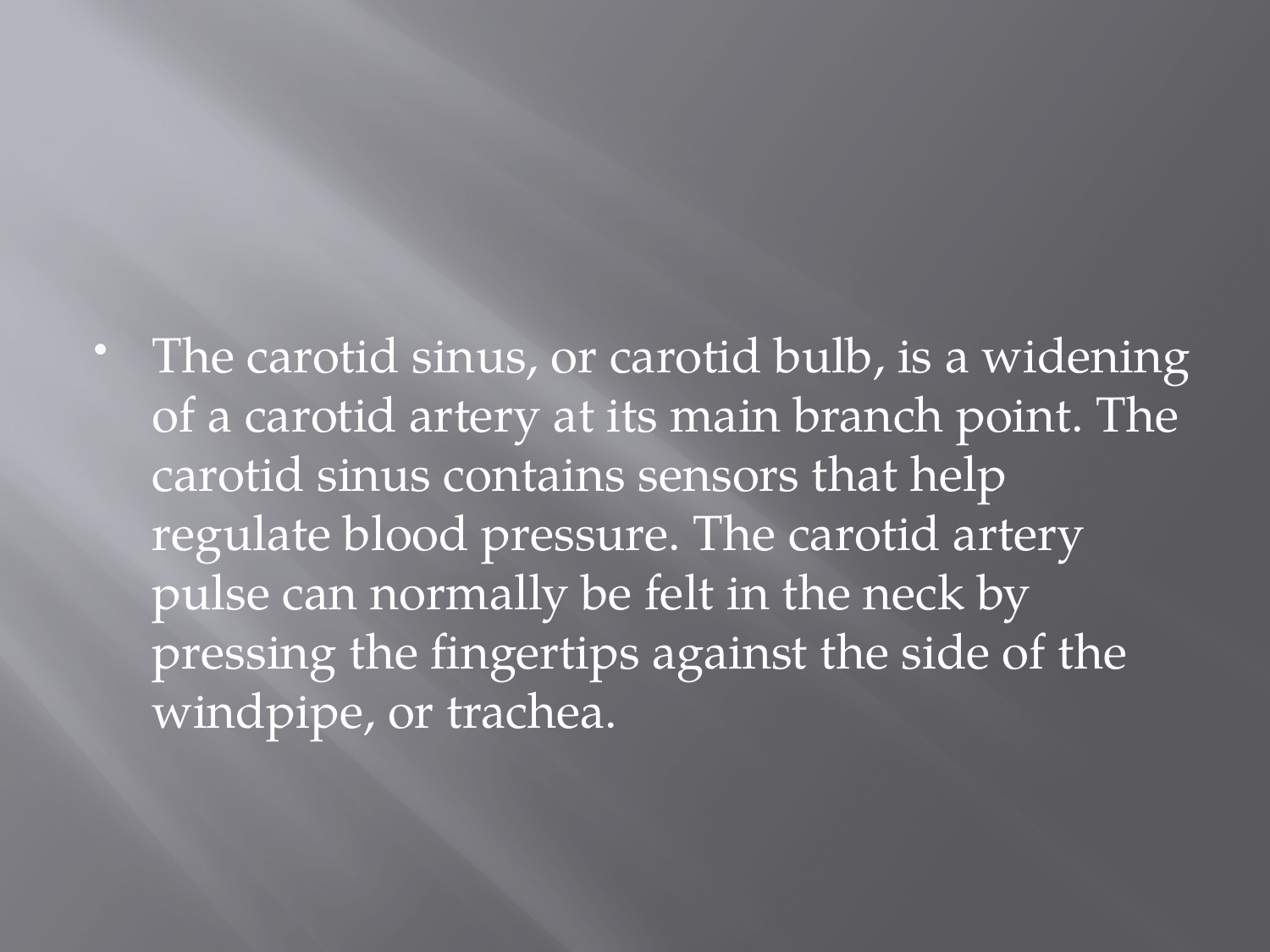

The carotid sinus, or carotid bulb, is a widening of a carotid artery at its main branch point. The carotid sinus contains sensors that help regulate blood pressure. The carotid artery pulse can normally be felt in the neck by pressing the fingertips against the side of the windpipe, or trachea.